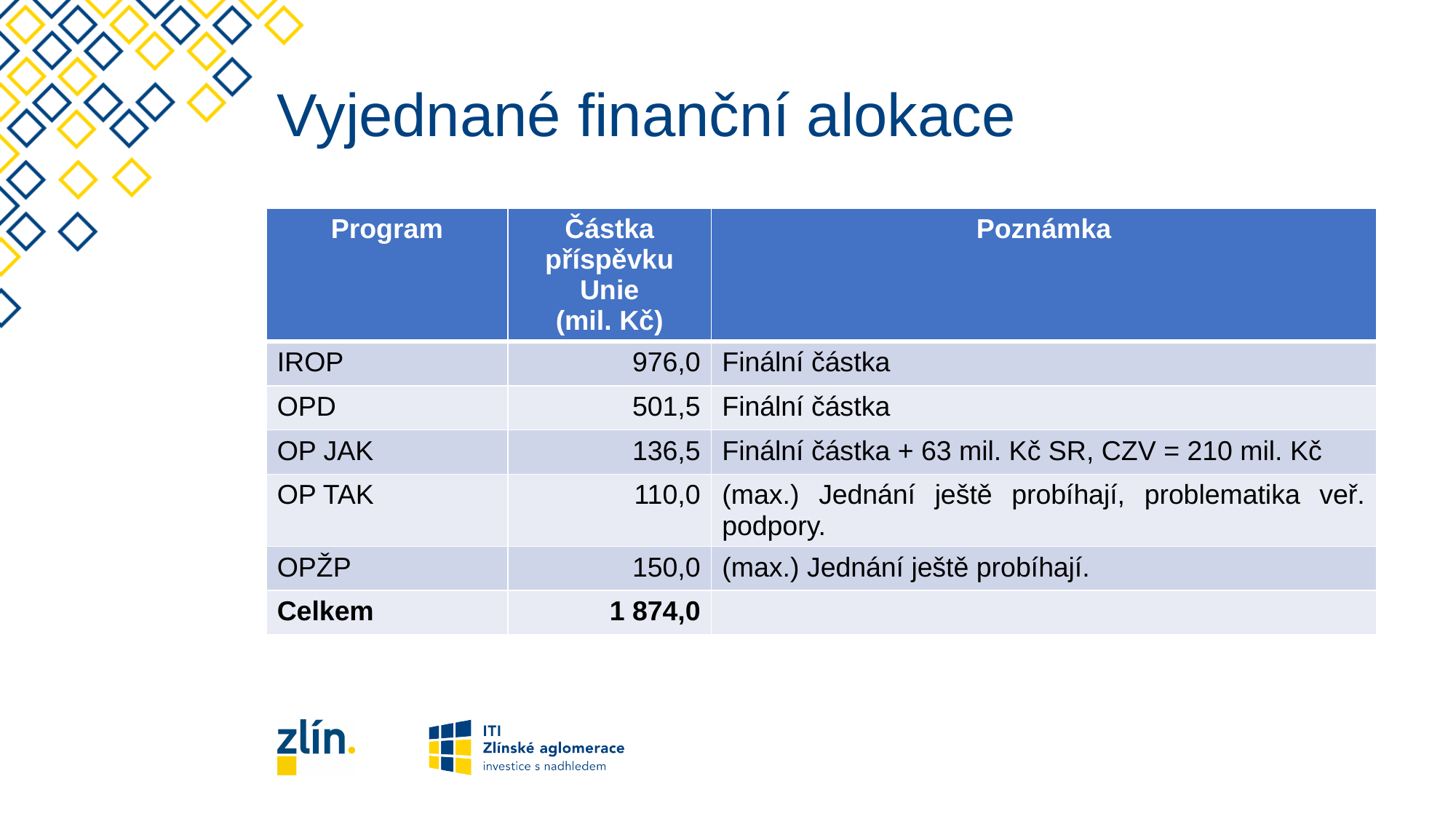

# Vyjednané finanční alokace
| Program | Částka příspěvku Unie (mil. Kč) | Poznámka |
| --- | --- | --- |
| IROP | 976,0 | Finální částka |
| OPD | 501,5 | Finální částka |
| OP JAK | 136,5 | Finální částka + 63 mil. Kč SR, CZV = 210 mil. Kč |
| OP TAK | 110,0 | (max.) Jednání ještě probíhají, problematika veř. podpory. |
| OPŽP | 150,0 | (max.) Jednání ještě probíhají. |
| Celkem | 1 874,0 |  |